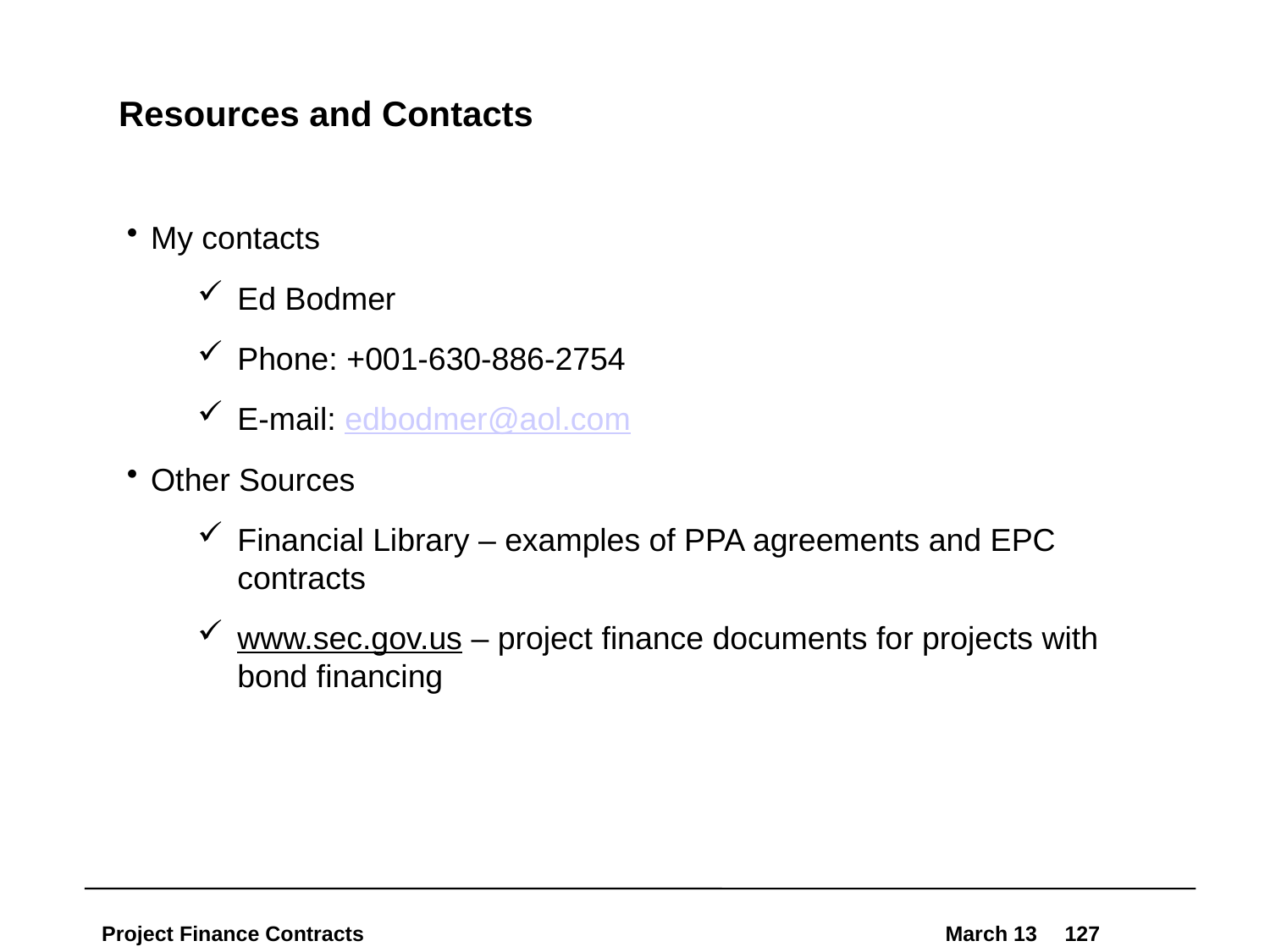

# Resources and Contacts
My contacts
Ed Bodmer
Phone: +001-630-886-2754
E-mail: edbodmer@aol.com
Other Sources
Financial Library – examples of PPA agreements and EPC contracts
www.sec.gov.us – project finance documents for projects with bond financing